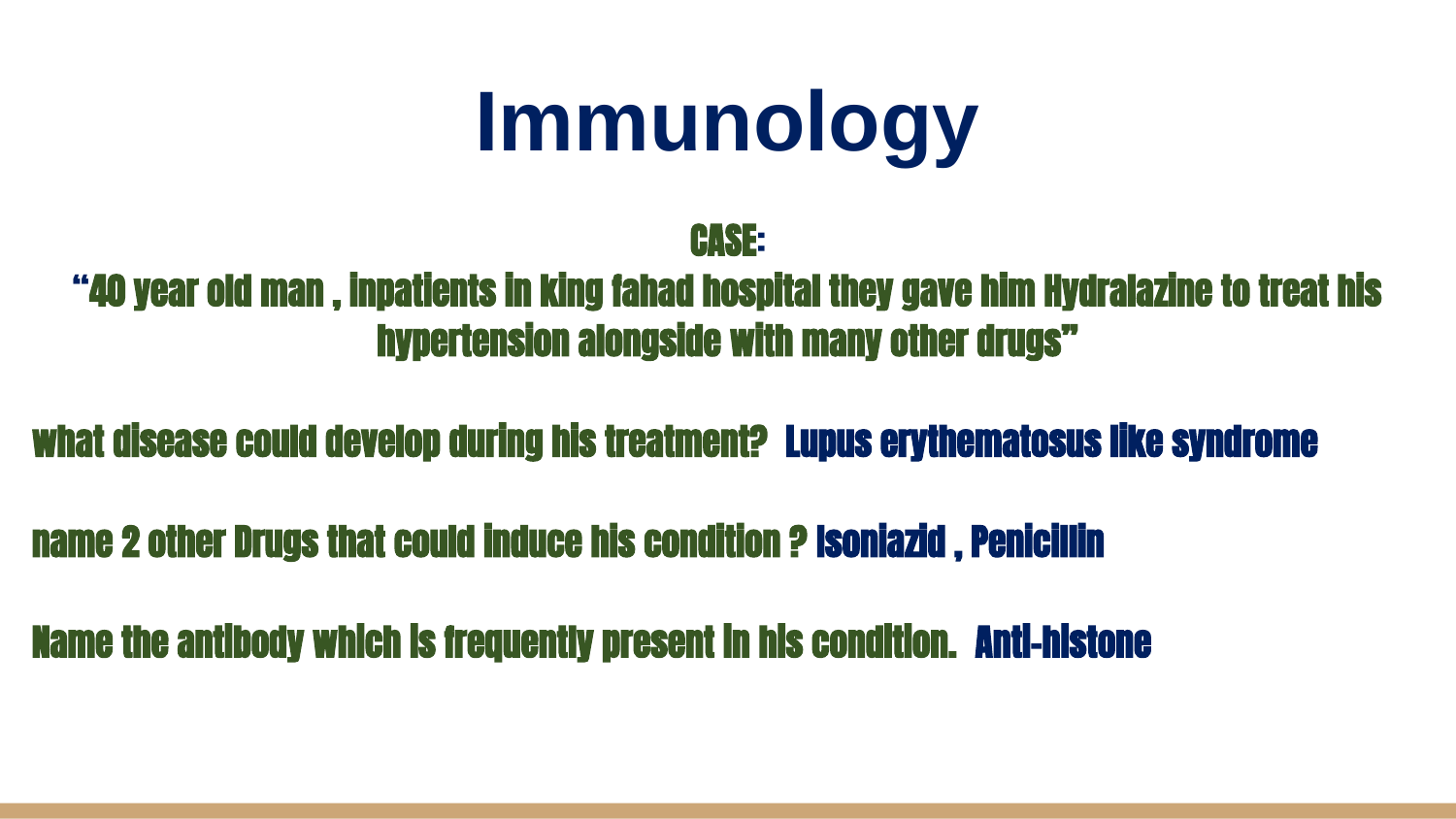

# Immunology
CASE:
“40 year old man , inpatients in king fahad hospital they gave him Hydralazine to treat his hypertension alongside with many other drugs”

what disease could develop during his treatment?  Lupus erythematosus like syndrome

name 2 other Drugs that could induce his condition ? Isoniazid , Penicillin

Name the antibody which is frequently present in his condition.  Anti-histone